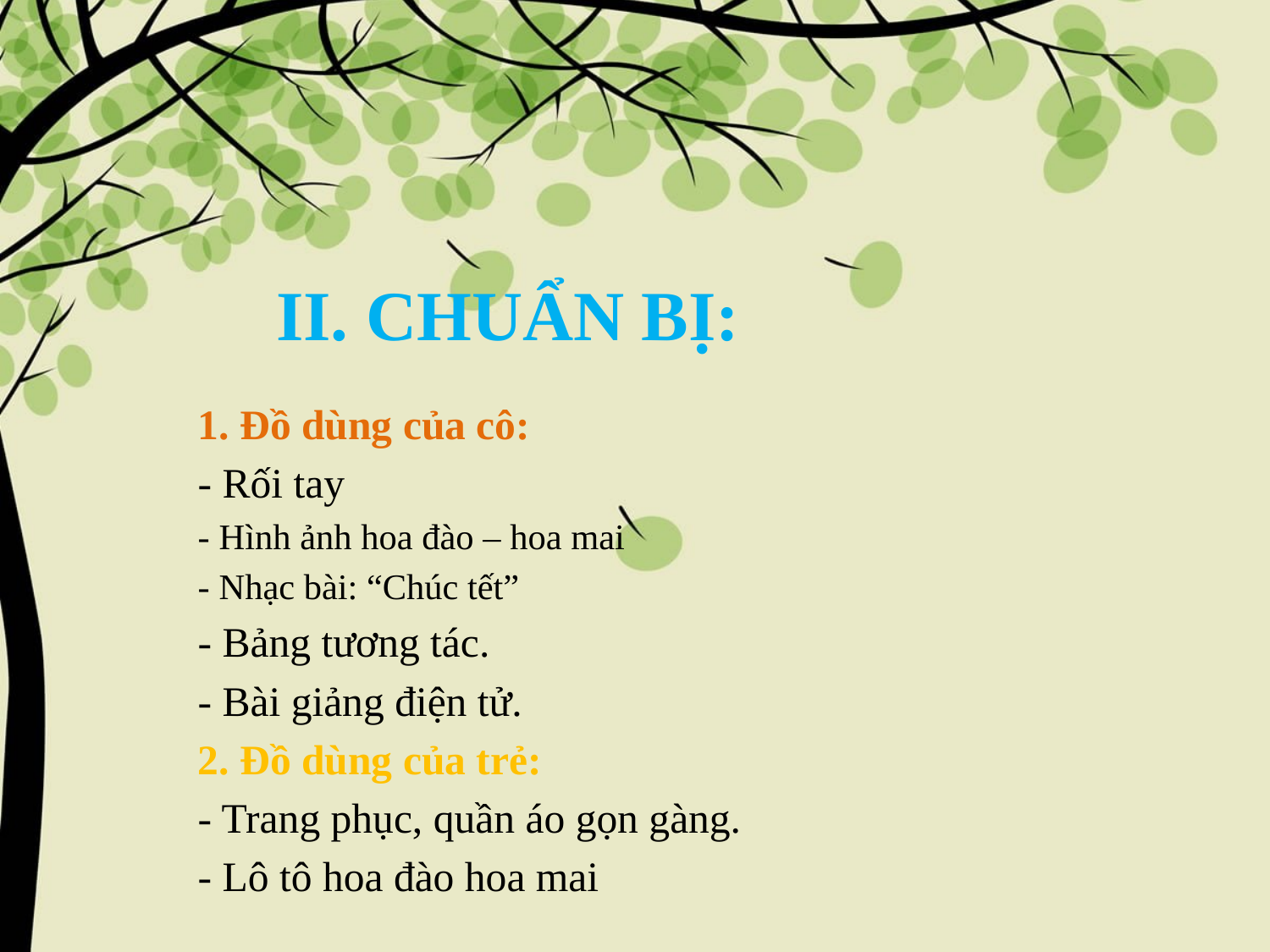

# II. CHUẨN BỊ:
1. Đồ dùng của cô:
- Rối tay
- Hình ảnh hoa đào – hoa mai
- Nhạc bài: “Chúc tết”
- Bảng tương tác.
- Bài giảng điện tử.
2. Đồ dùng của trẻ:
- Trang phục, quần áo gọn gàng.
- Lô tô hoa đào hoa mai